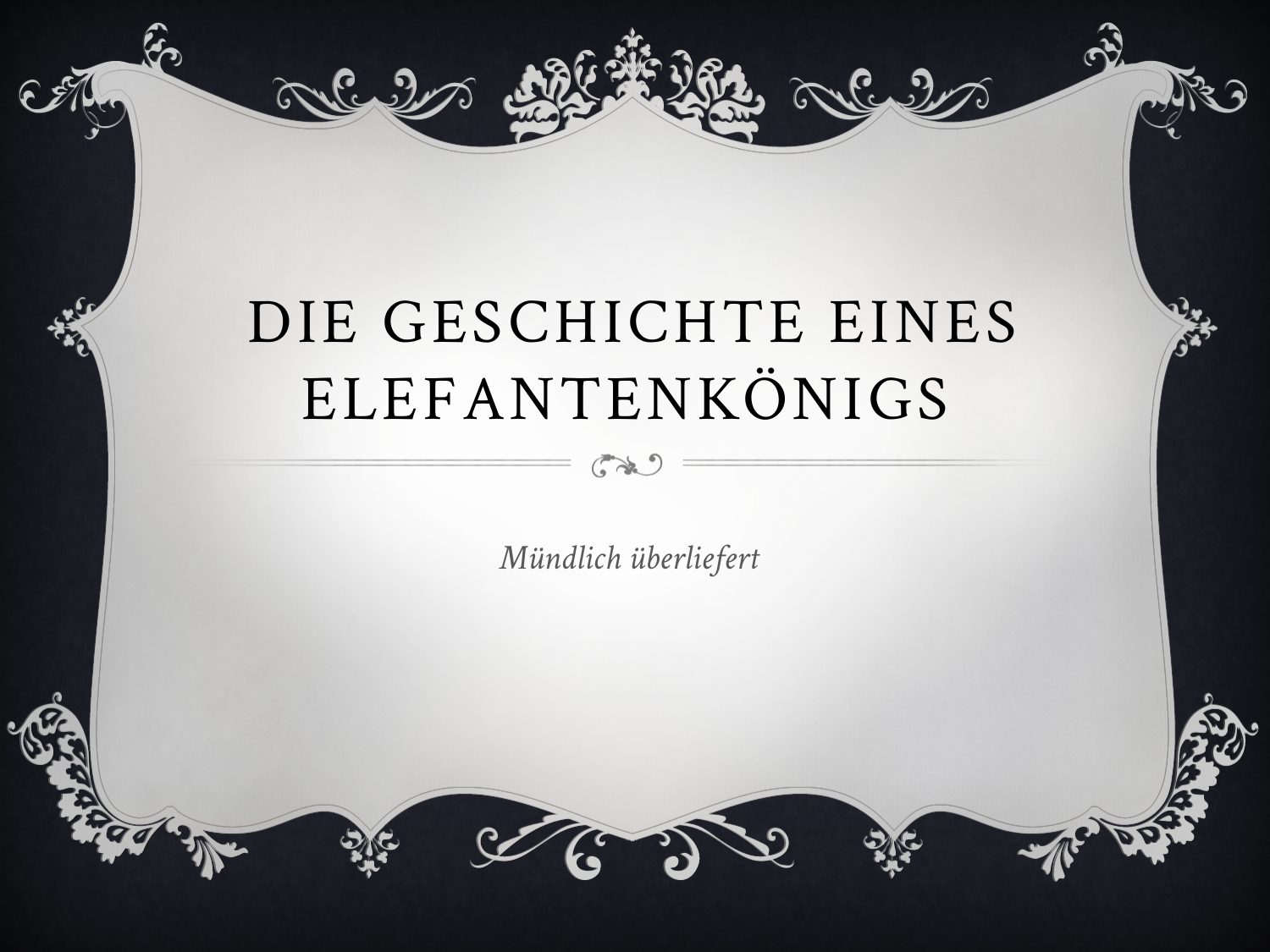

# Die Geschichte eines Elefantenkönigs
Mündlich überliefert